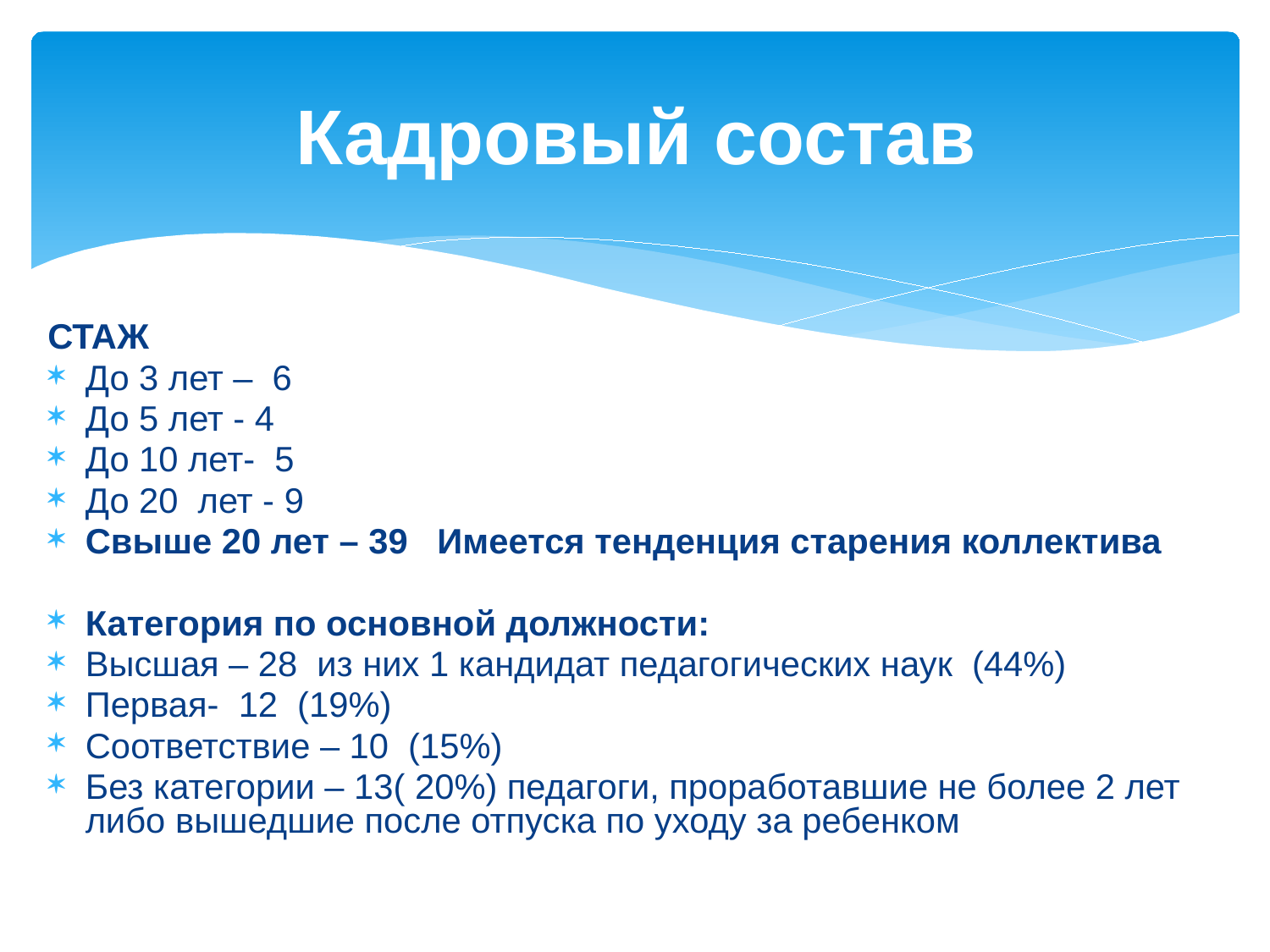

Кадровый состав
СТАЖ
До 3 лет –  6
До 5 лет - 4
До 10 лет-  5
До 20  лет - 9
Свыше 20 лет – 39   Имеется тенденция старения коллектива

Категория по основной должности:
Высшая – 28  из них 1 кандидат педагогических наук  (44%)
Первая-  12  (19%)
Соответствие – 10  (15%)
Без категории – 13( 20%) педагоги, проработавшие не более 2 лет либо вышедшие после отпуска по уходу за ребенком